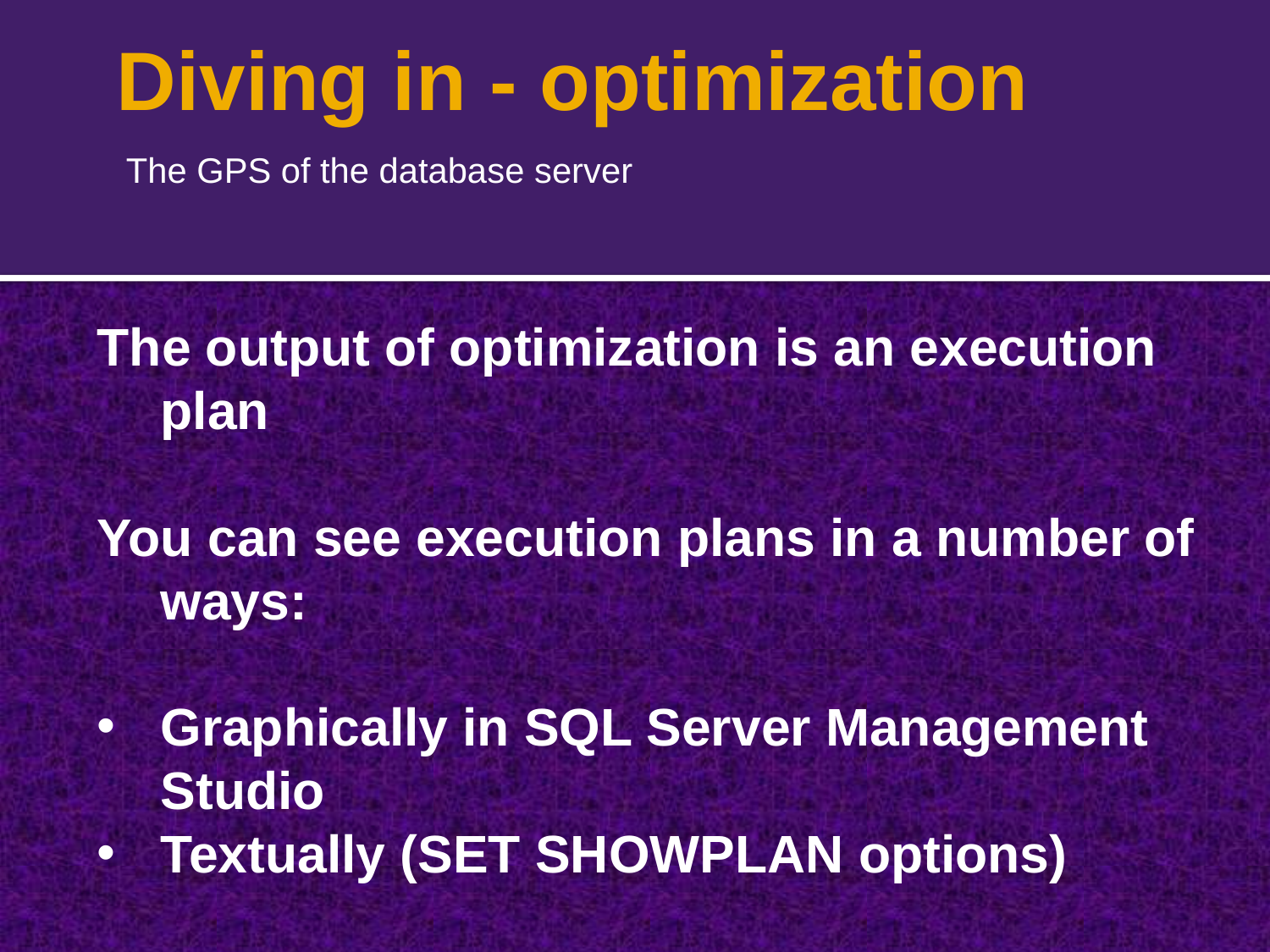

# Diving in - optimization
The GPS of the database server
The output of optimization is an execution plan

You can see execution plans in a number of ways:

Graphically in SQL Server Management Studio
Textually (SET SHOWPLAN options)

<demo 06-showplans>